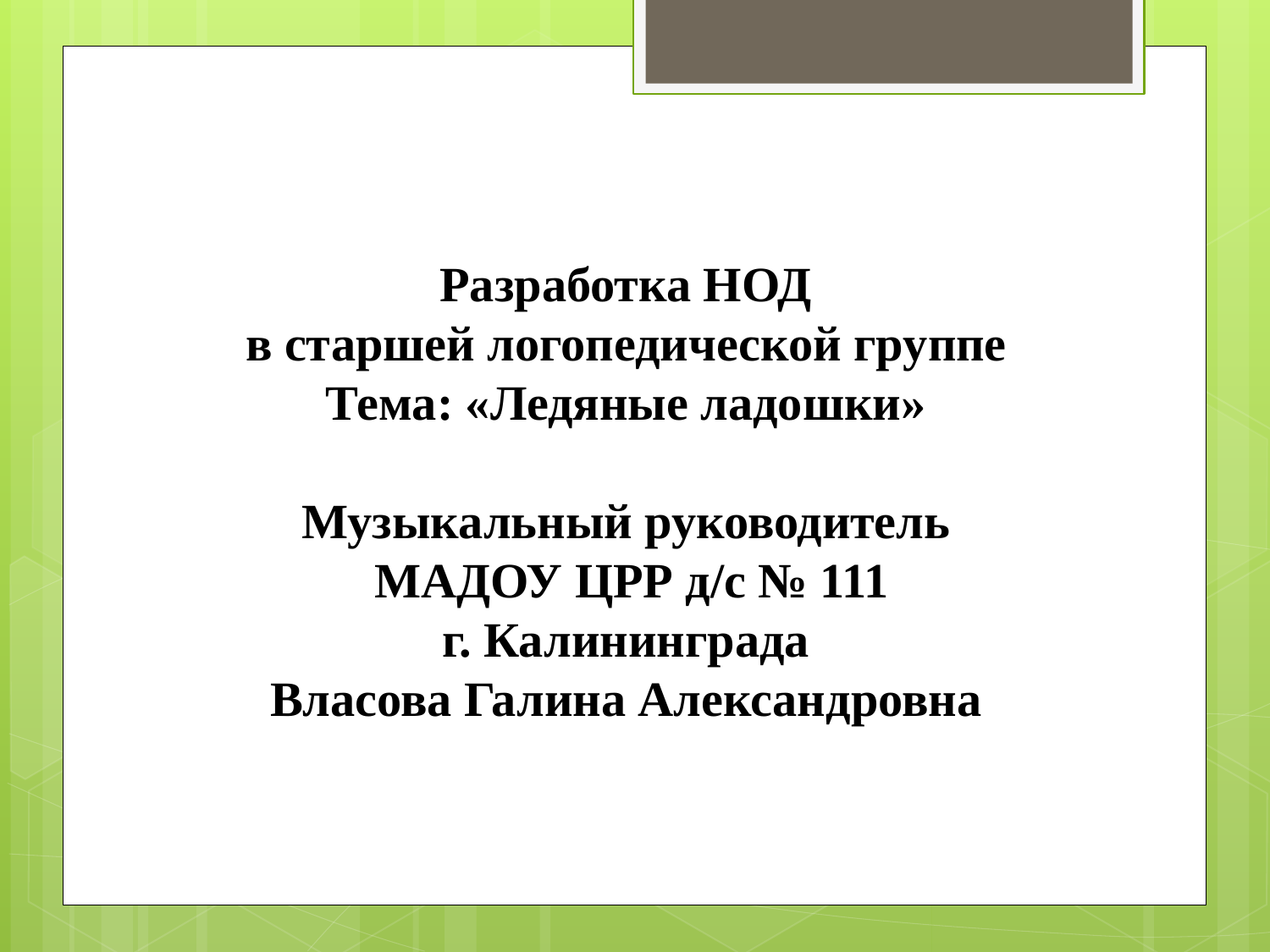

Разработка НОД
в старшей логопедической группе
Тема: «Ледяные ладошки»

Музыкальный руководитель
 МАДОУ ЦРР д/с № 111
г. Калининграда
Власова Галина Александровна